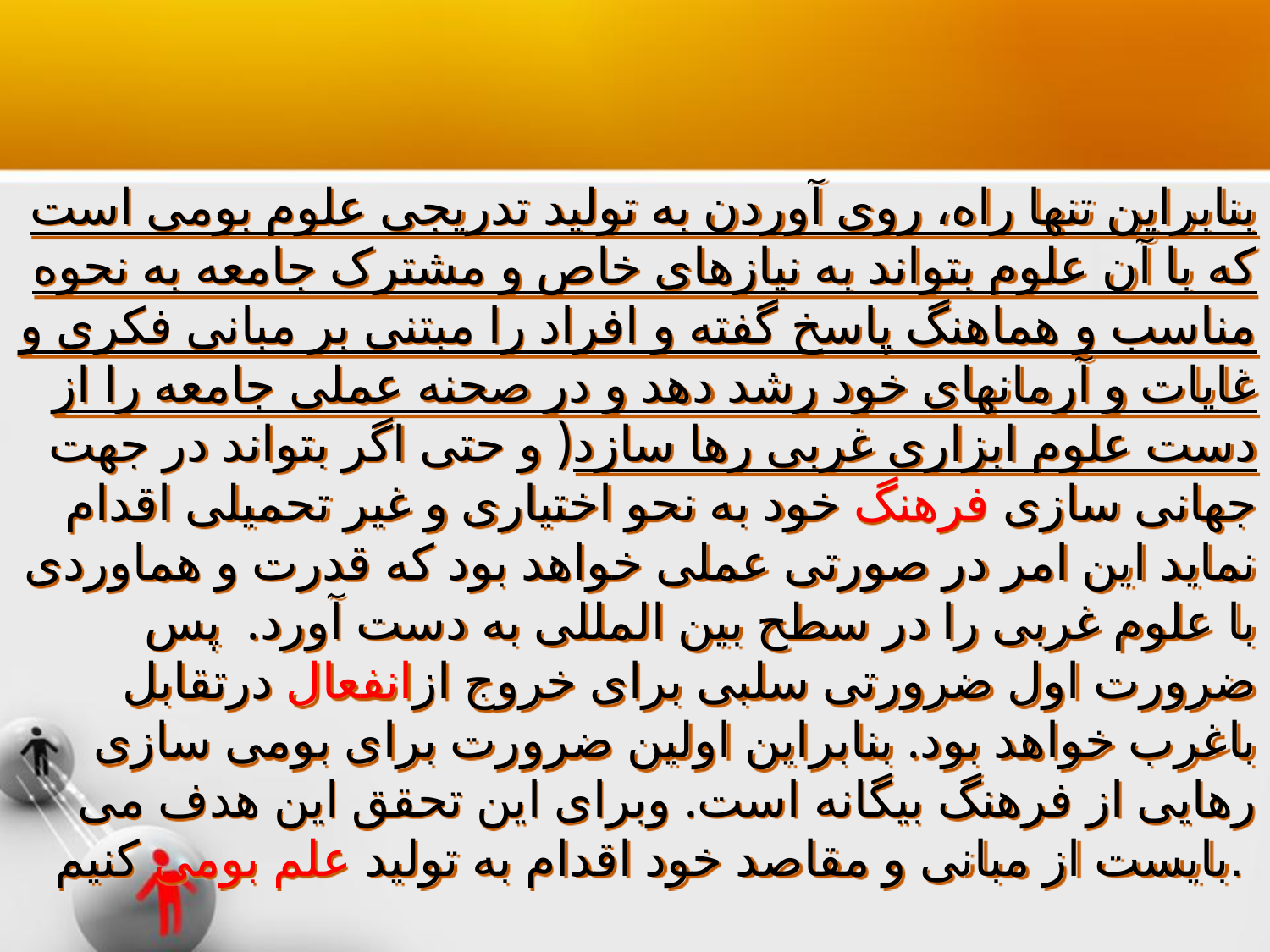

# بنابراین تنها راه، روی آوردن به تولید تدریجی علوم بومی است که با آن علوم بتواند به نیازهای خاص و مشترک جامعه به نحوه مناسب و هماهنگ پاسخ گفته و افراد را مبتنی بر مبانی فکری و غایات و آرمانهای خود رشد دهد و در صحنه عملی جامعه را از دست علوم ابزاری غربی رها سازد( و حتی اگر بتواند در جهت جهانی سازی فرهنگ خود به نحو اختیاری و غیر تحمیلی اقدام نماید این امر در صورتی عملی خواهد بود که قدرت و هماوردی با علوم غربی را در سطح بین المللی به دست آورد.  پس ضرورت اول ضرورتی سلبی برای خروج ازانفعال درتقابل باغرب خواهد بود. بنابراین اولین ضرورت برای بومی سازی رهایی از فرهنگ بیگانه است. وبرای این تحقق این هدف می بایست از مبانی و مقاصد خود اقدام به تولید علم بومی کنیم.